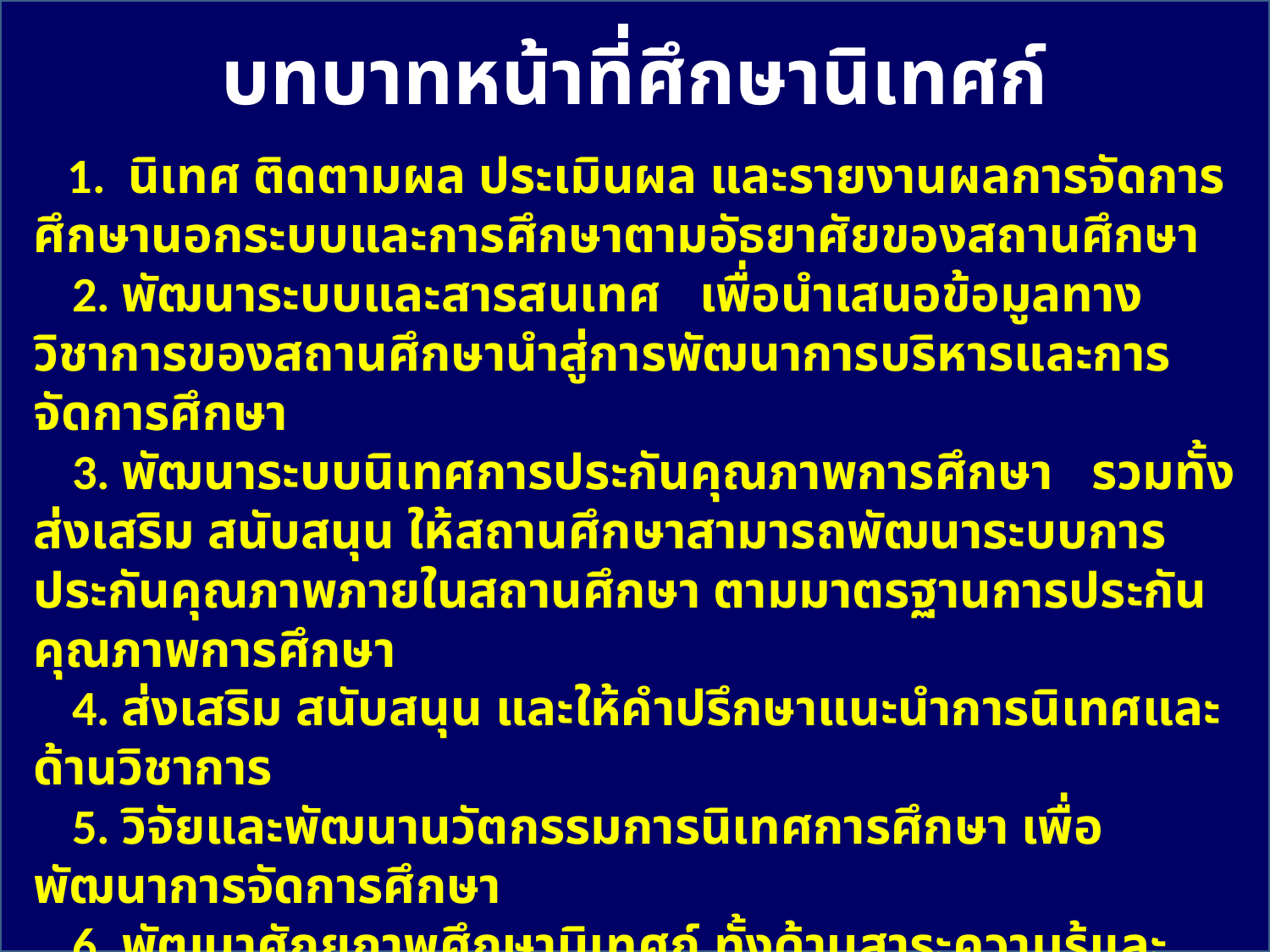

บทบาทหน้าที่ศึกษานิเทศก์
   1.  นิเทศ ติดตามผล ประเมินผล และรายงานผลการจัดการศึกษานอกระบบและการศึกษาตามอัธยาศัยของสถานศึกษา
   2. พัฒนาระบบและสารสนเทศ   เพื่อนำเสนอข้อมูลทางวิชาการของสถานศึกษานำสู่การพัฒนาการบริหารและการจัดการศึกษา
   3. พัฒนาระบบนิเทศการประกันคุณภาพการศึกษา   รวมทั้ง ส่งเสริม สนับสนุน ให้สถานศึกษาสามารถพัฒนาระบบการประกันคุณภาพภายในสถานศึกษา ตามมาตรฐานการประกันคุณภาพการศึกษา
   4. ส่งเสริม สนับสนุน และให้คำปรึกษาแนะนำการนิเทศและด้านวิชาการ
   5. วิจัยและพัฒนานวัตกรรมการนิเทศการศึกษา เพื่อพัฒนาการจัดการศึกษา
   6. พัฒนาศักยภาพศึกษานิเทศก์ ทั้งด้านสาระความรู้และสมรรถนะที่ส่งผลต่อ
การพัฒนาการจัดการศึกษา
   7. ประสานงานและจัดระบบสนับสนุน เพื่อให้เกิดการนิเทศการศึกษา
   8 . ปฏิบัติงานอื่น ๆ ตามที่ได้รับมอบหมาย